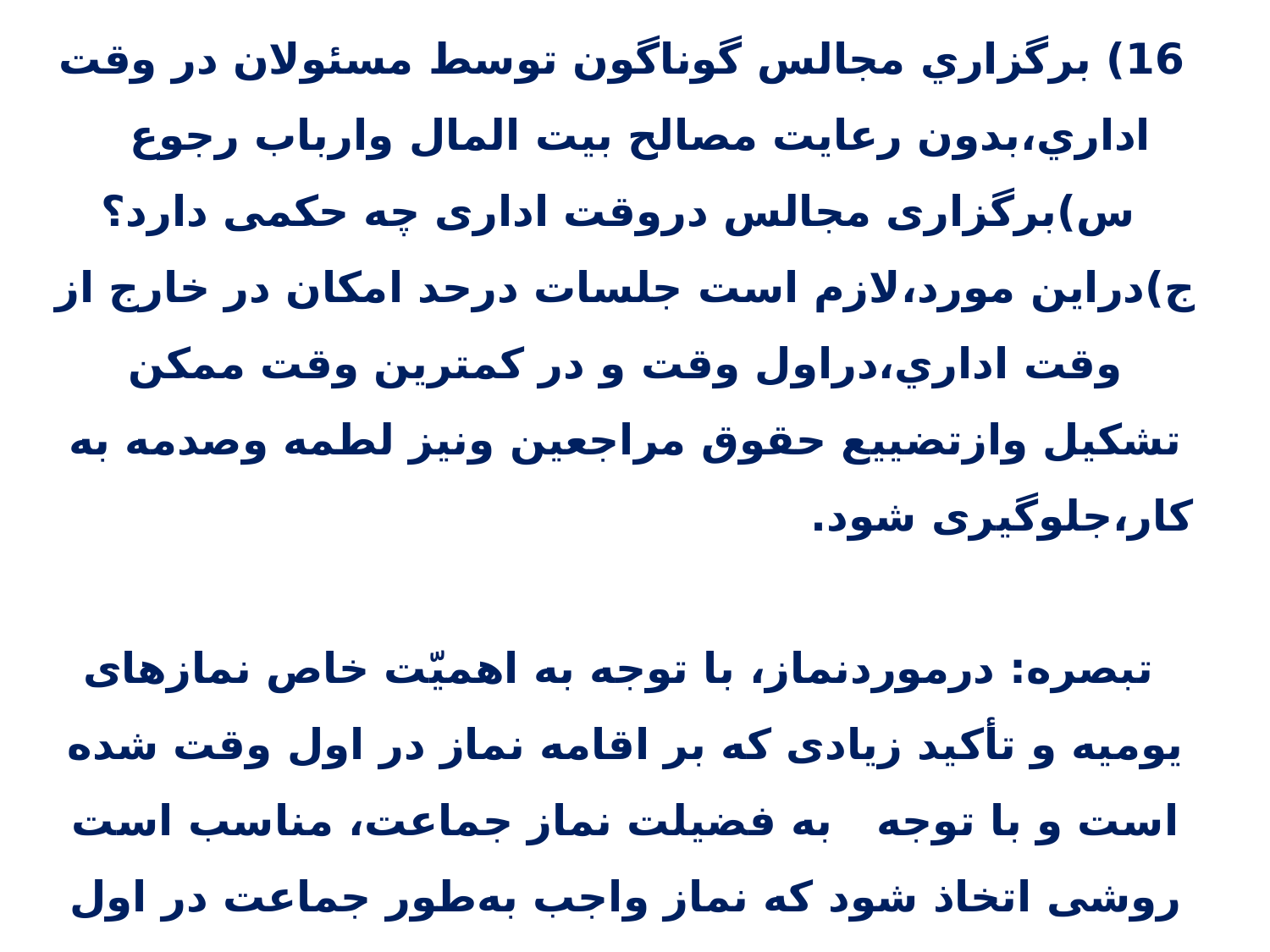

16) برگزاري مجالس گوناگون توسط مسئولان در وقت اداري،بدون رعایت مصالح بیت المال وارباب رجوع
 س)برگزاری مجالس دروقت اداری چه حکمی دارد؟
ج)دراین مورد،لازم است جلسات درحد امکان در خارج از وقت اداري،دراول وقت و در كمترين وقت ممكن تشکیل وازتضییع حقوق مراجعین ونیز لطمه وصدمه به کار،جلوگیری شود.                                                                                                                                   تبصره: درموردنماز، با توجه به اهميّت خاص نمازهاى يوميه و تأکيد زيادى که بر اقامه نماز در اول وقت شده است و با توجه   به فضيلت نماز جماعت، مناسب است روشى اتخاذ شود که نماز واجب به‌طور جماعت در اول وقت و در کمترين زمان خوانده شود،
ونبایدنماز جماعت در اول وقت بهانه و وسيله‏اى براى به تأخيرانداختن کارهاى مراجعه‌کنندگان شود.(اجوبه،1969.)